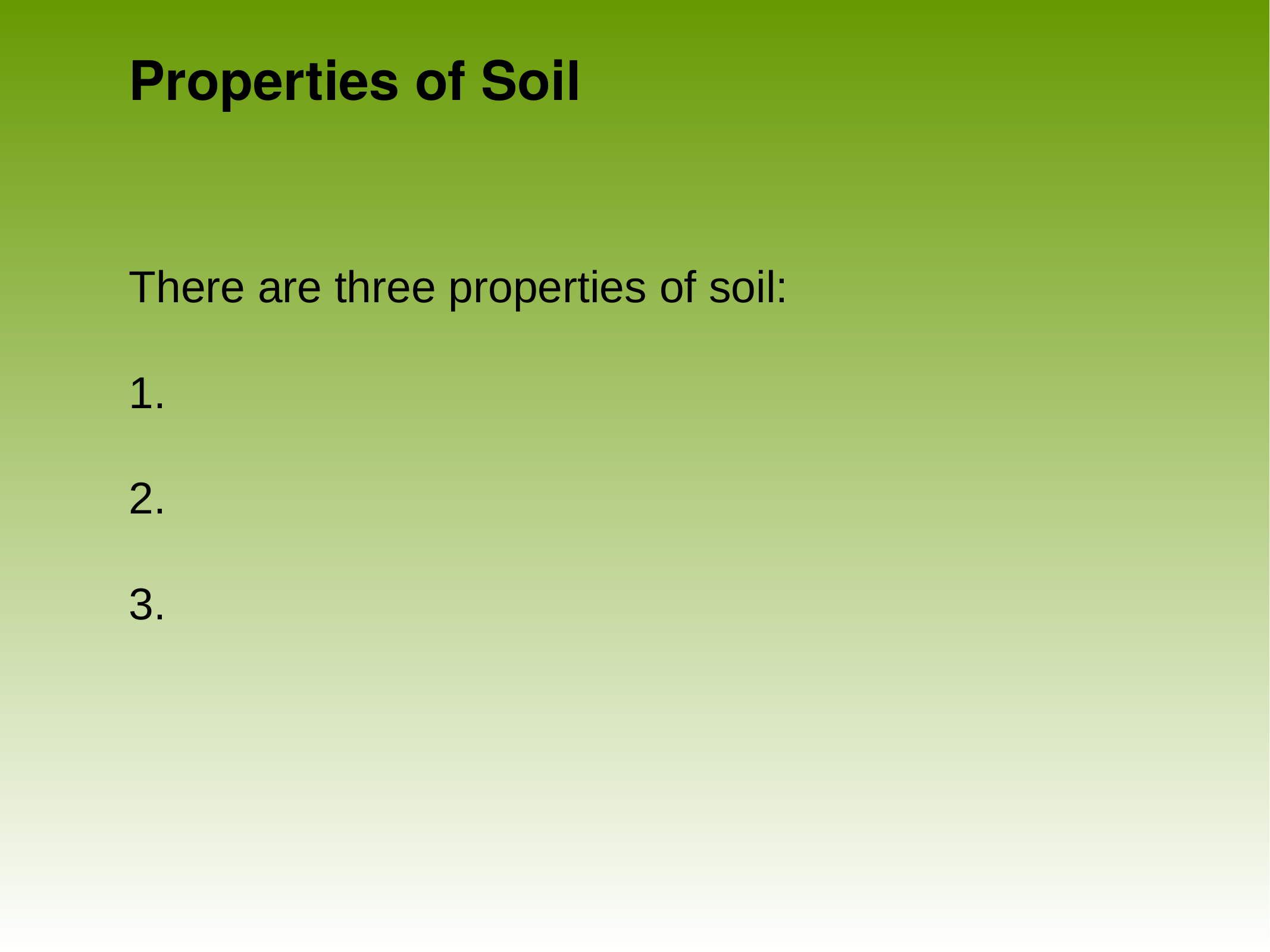

# Properties of Soil
There are three properties of soil:
1.
2.
3.